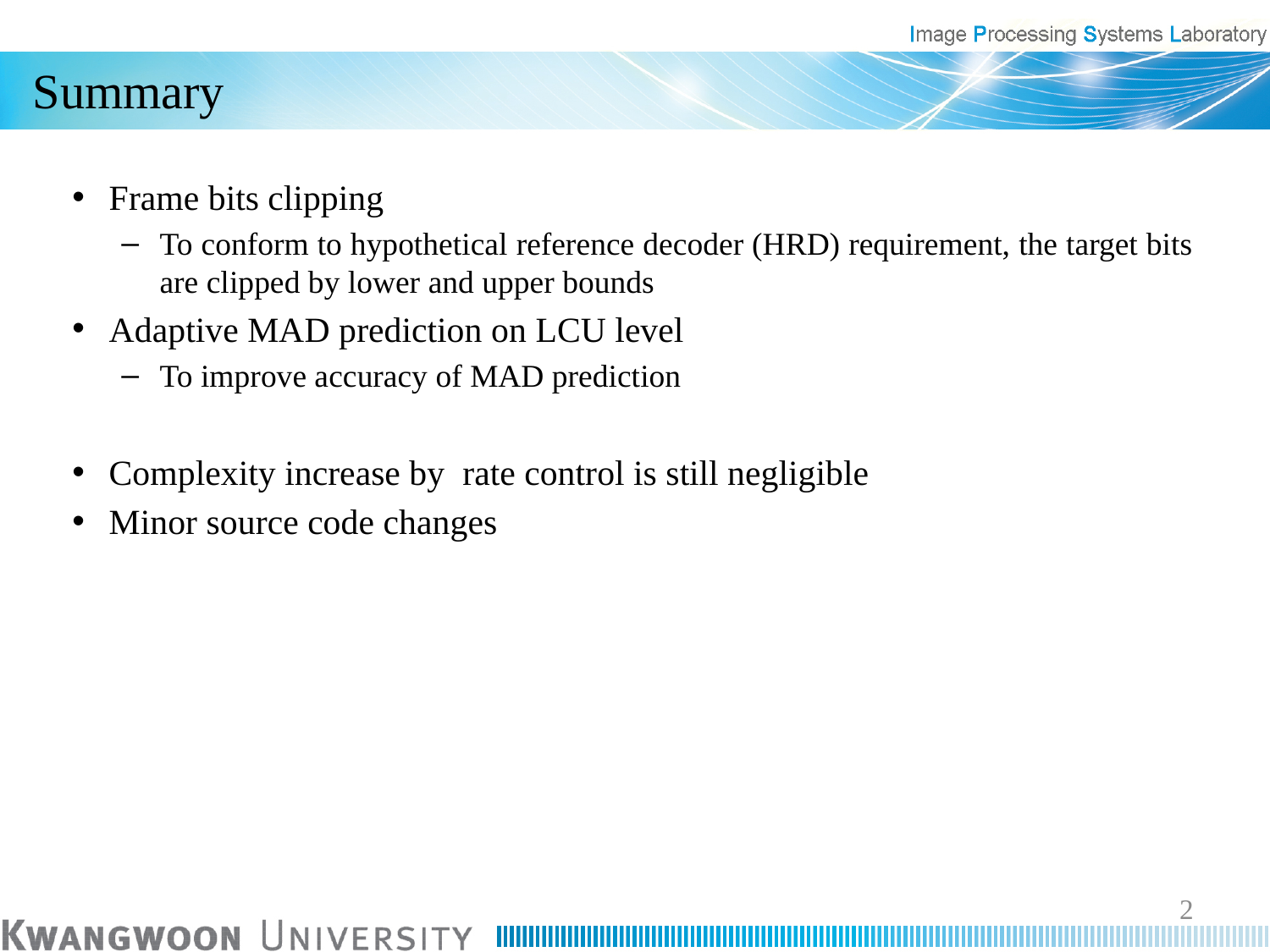

# Summary
Frame bits clipping
To conform to hypothetical reference decoder (HRD) requirement, the target bits are clipped by lower and upper bounds
Adaptive MAD prediction on LCU level
To improve accuracy of MAD prediction

Complexity increase by  rate control is still negligible
Minor source code changes
2